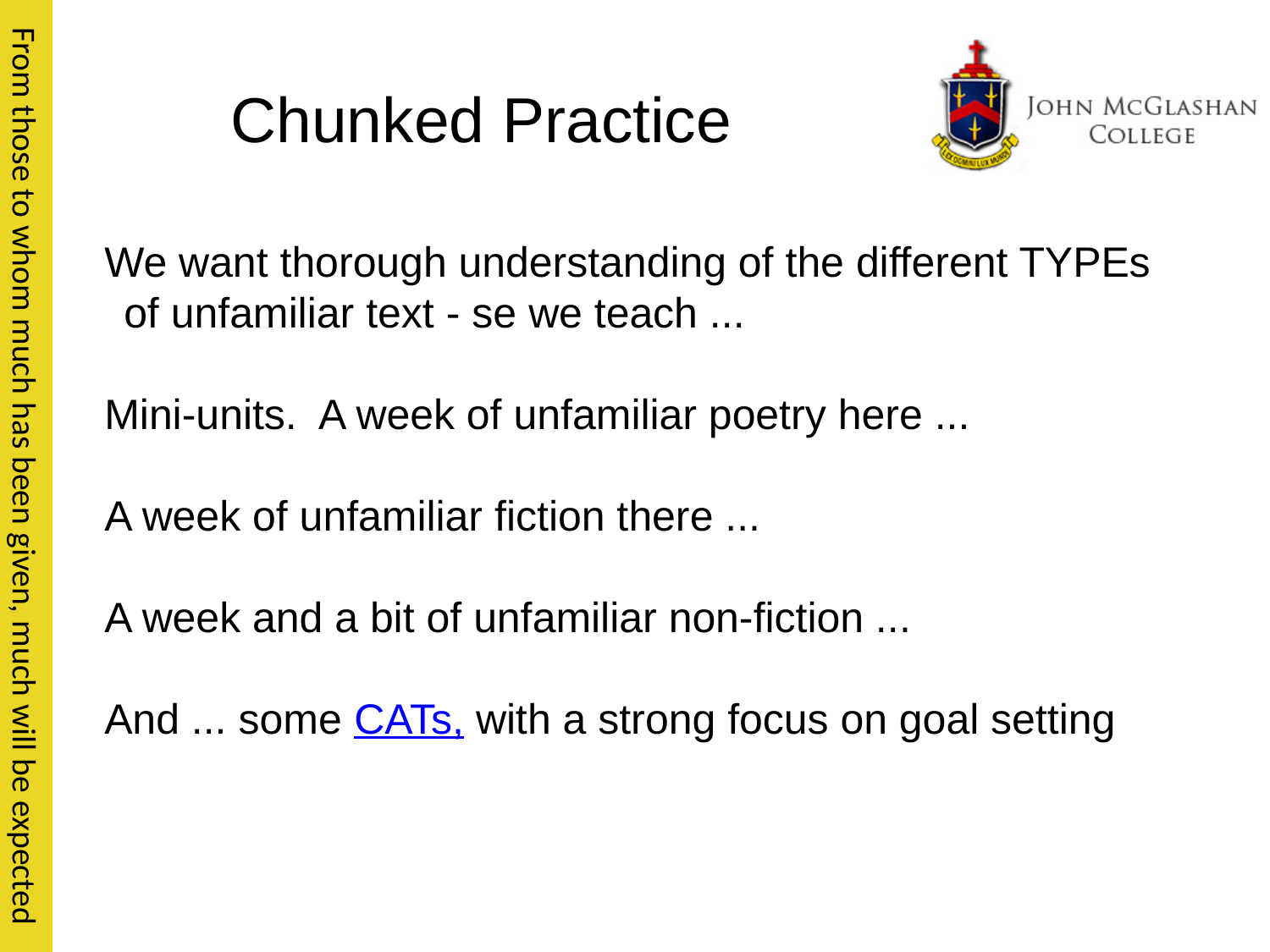

# Chunked Practice
We want thorough understanding of the different TYPEs of unfamiliar text - se we teach ...

Mini-units.  A week of unfamiliar poetry here ...

A week of unfamiliar fiction there ...

A week and a bit of unfamiliar non-fiction ...

And ... some CATs, with a strong focus on goal setting